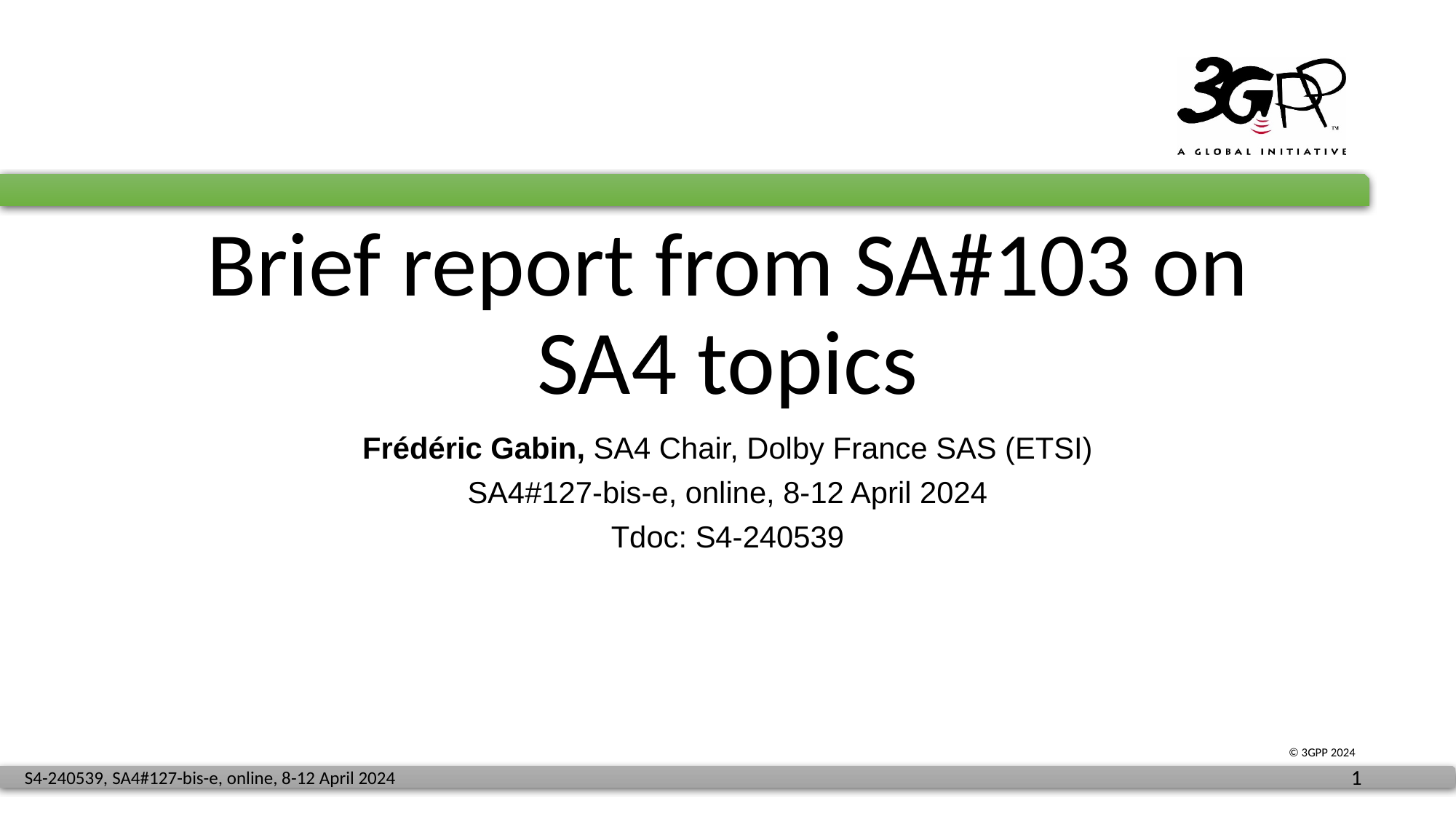

# Brief report from SA#103 on SA4 topics
Frédéric Gabin, SA4 Chair, Dolby France SAS (ETSI)
SA4#127-bis-e, online, 8-12 April 2024
Tdoc: S4-240539